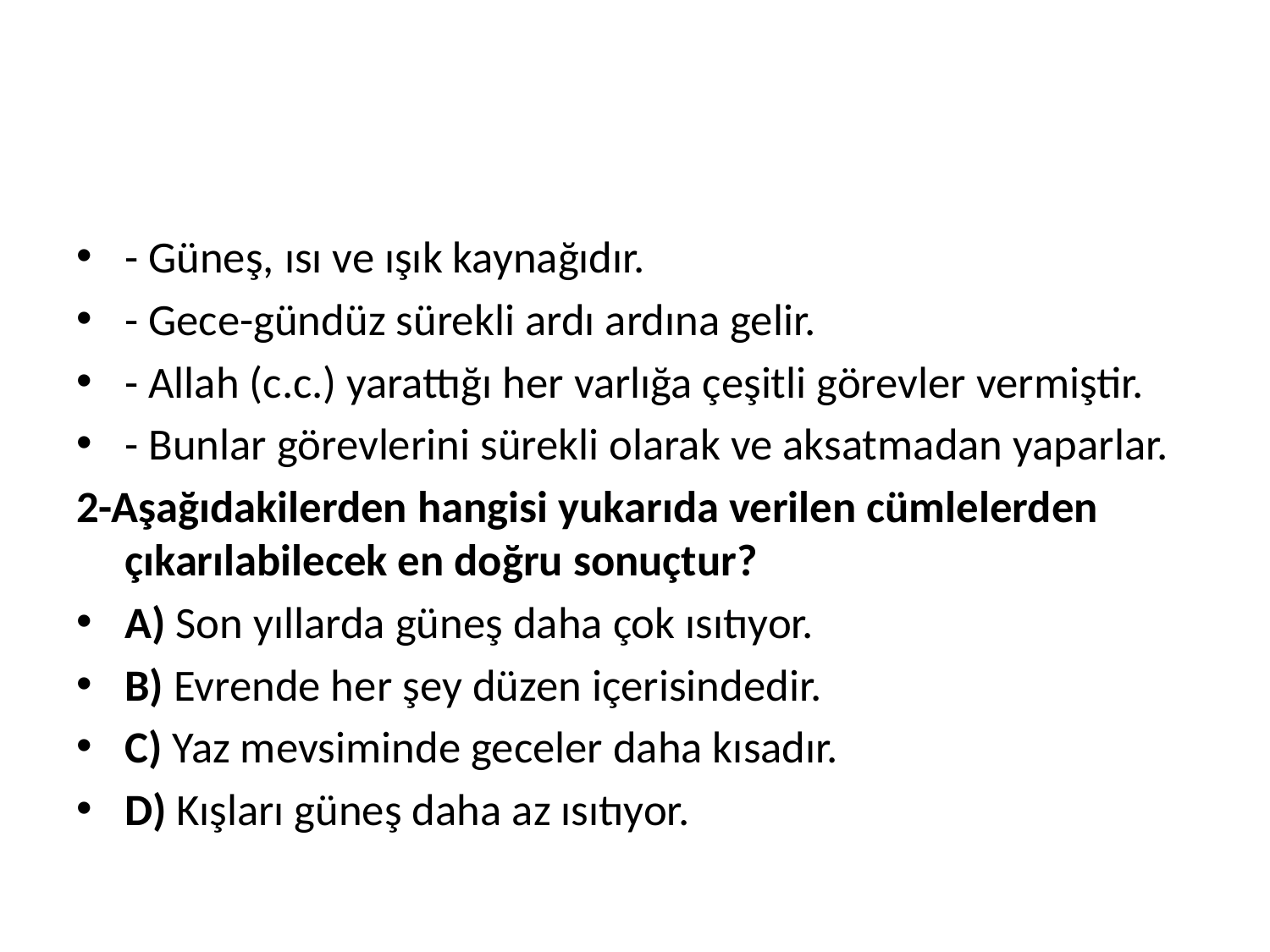

#
- Güneş, ısı ve ışık kaynağıdır.
- Gece-gündüz sürekli ardı ardına gelir.
- Allah (c.c.) yarattığı her varlığa çeşitli görevler vermiştir.
- Bunlar görevlerini sürekli olarak ve aksatmadan yaparlar.
2-Aşağıdakilerden hangisi yukarıda verilen cümlelerden çıkarılabilecek en doğru sonuçtur?
A) Son yıllarda güneş daha çok ısıtıyor.
B) Evrende her şey düzen içerisindedir.
C) Yaz mevsiminde geceler daha kısadır.
D) Kışları güneş daha az ısıtıyor.